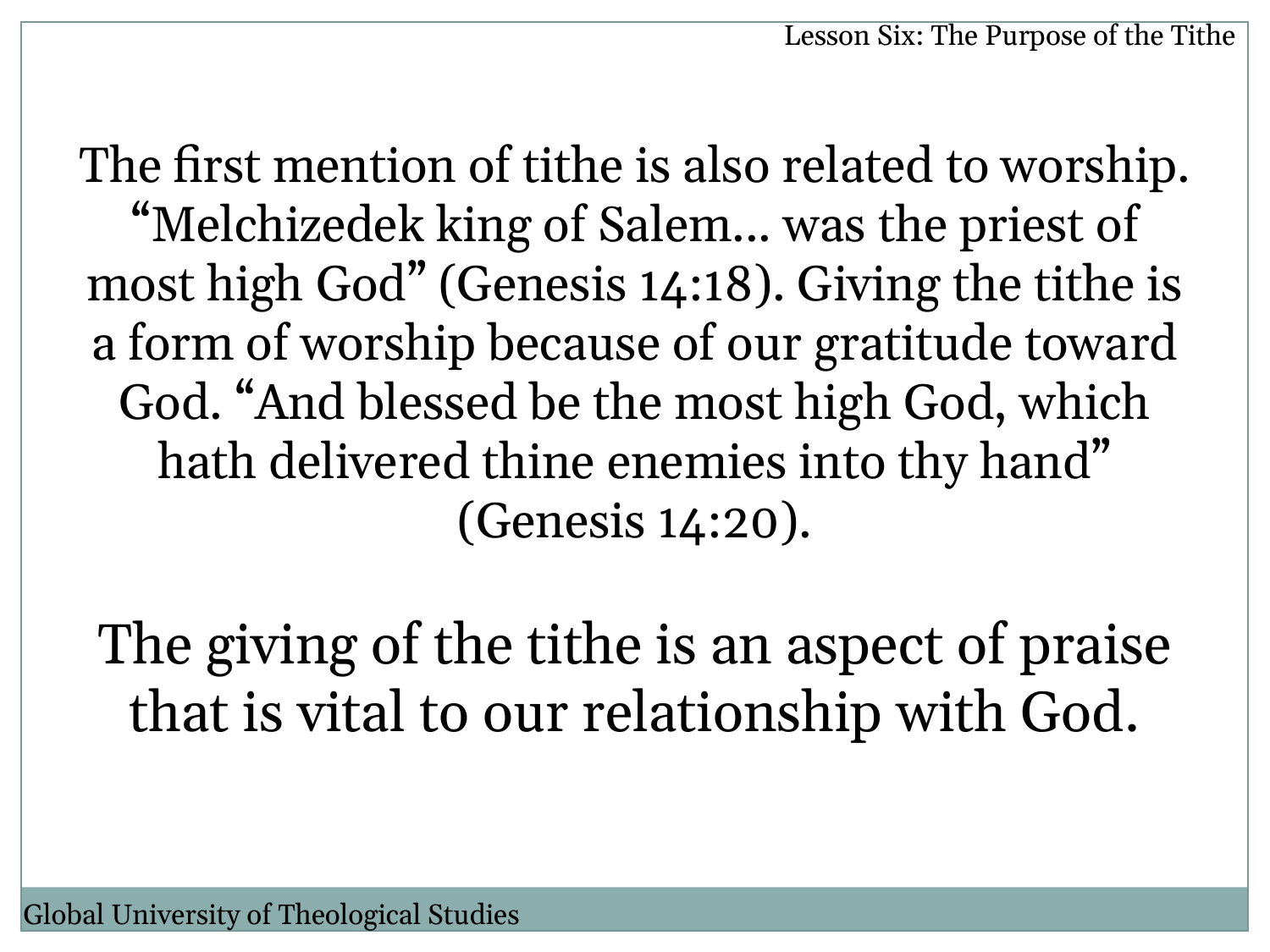

Lesson Six: The Purpose of the Tithe
The first mention of tithe is also related to worship. “Melchizedek king of Salem... was the priest of most high God” (Genesis 14:18). Giving the tithe is a form of worship because of our gratitude toward God. “And blessed be the most high God, which hath delivered thine enemies into thy hand” (Genesis 14:20).
The giving of the tithe is an aspect of praise that is vital to our relationship with God.
Global University of Theological Studies